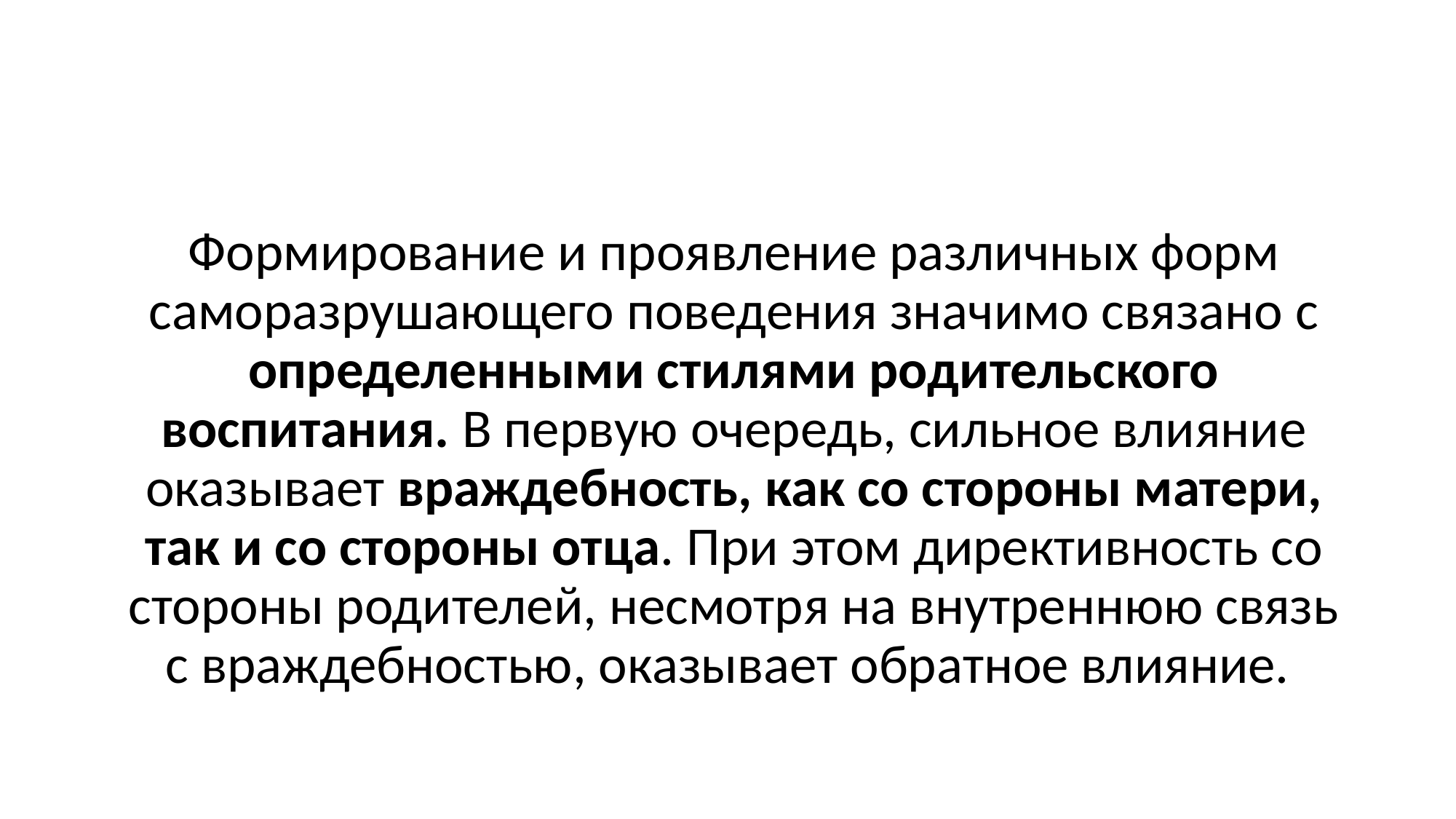

#
Формирование и проявление различных форм саморазрушающего поведения значимо связано с определенными стилями родительского воспитания. В первую очередь, сильное влияние оказывает враждебность, как со стороны матери, так и со стороны отца. При этом директивность со стороны родителей, несмотря на внутреннюю связь с враждебностью, оказывает обратное влияние.